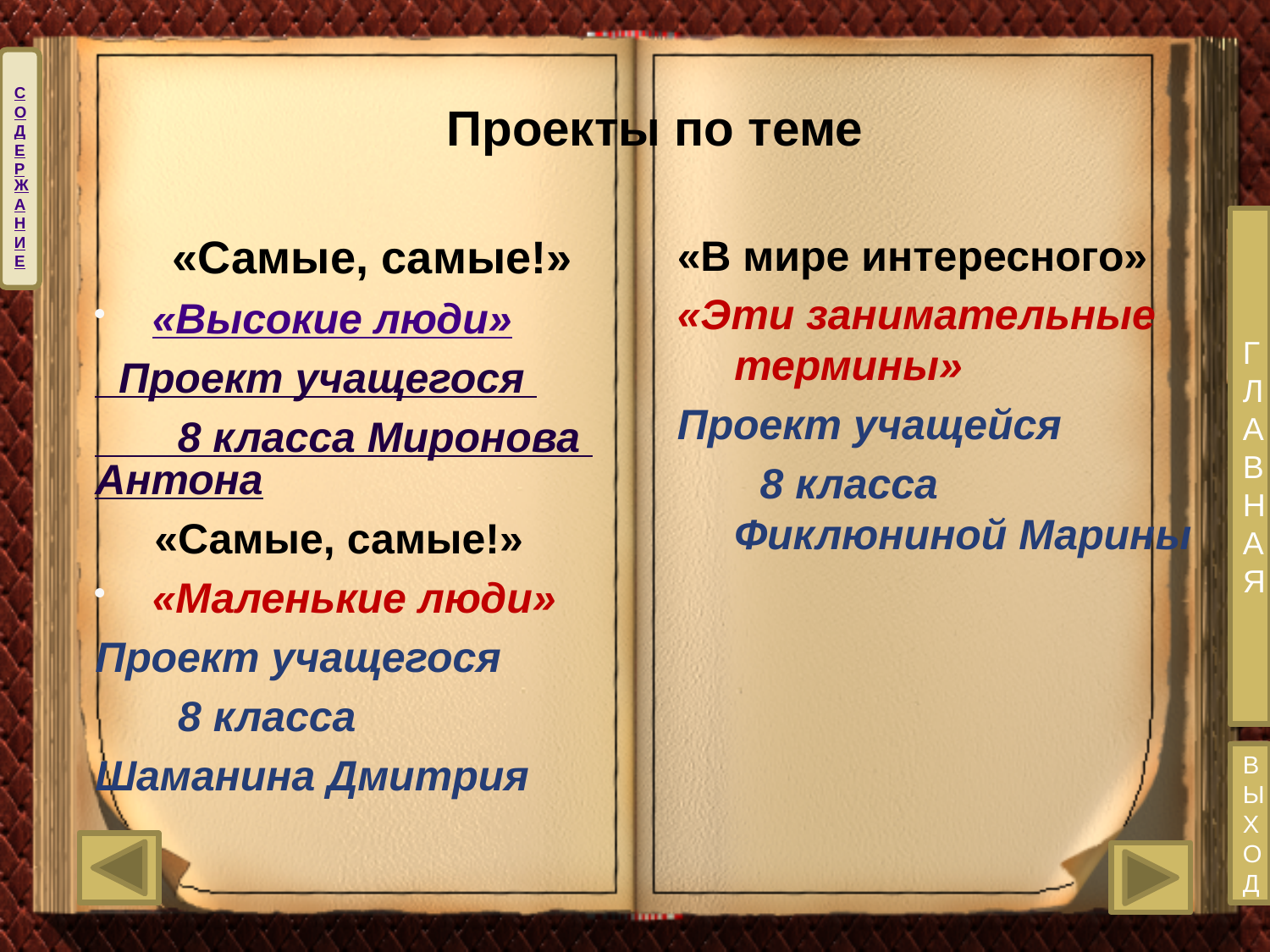

# Проекты по теме
С
О
Д
Е
РЖ
А
Н
И
Е
ГЛАВНАЯ
   «Самые, самые!»
«Высокие люди»
  Проект учащегося
       8 класса Миронова Антона
     «Самые, самые!»
«Маленькие люди»
Проект учащегося
       8 класса
Шаманина Дмитрия

«В мире интересного»
«Эти занимательные термины»
Проект учащейся
       8 класса Фиклюниной Марины

В
Ы
Х
О
Д